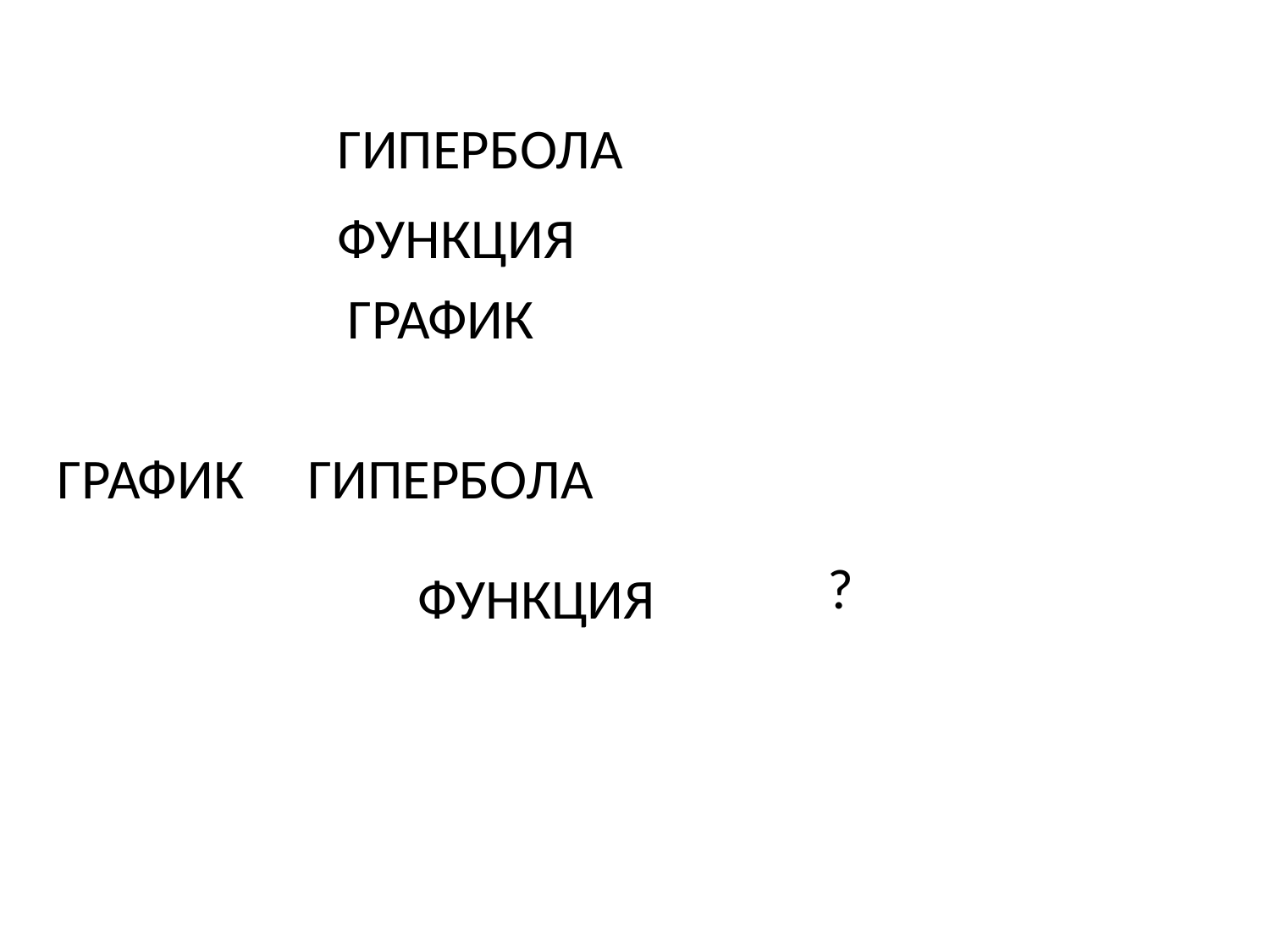

ГИПЕРБОЛА
ФУНКЦИЯ

ГРАФИК
ГРАФИК
ГИПЕРБОЛА
?
ФУНКЦИЯ